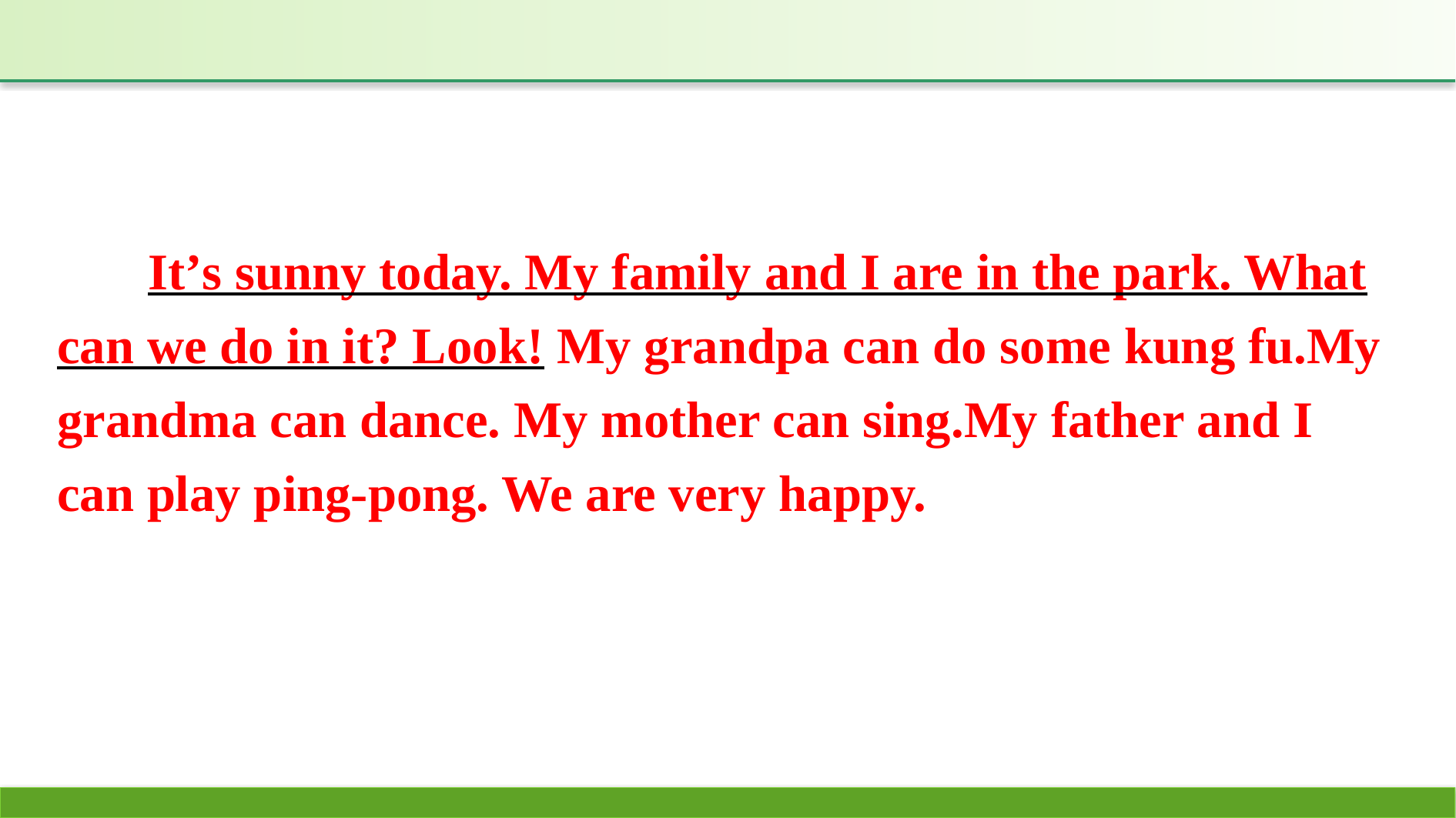

It’s sunny today. My family and I are in the park. What can we do in it? Look! My grandpa can do some kung fu.My grandma can dance. My mother can sing.My father and I can play ping-pong. We are very happy.